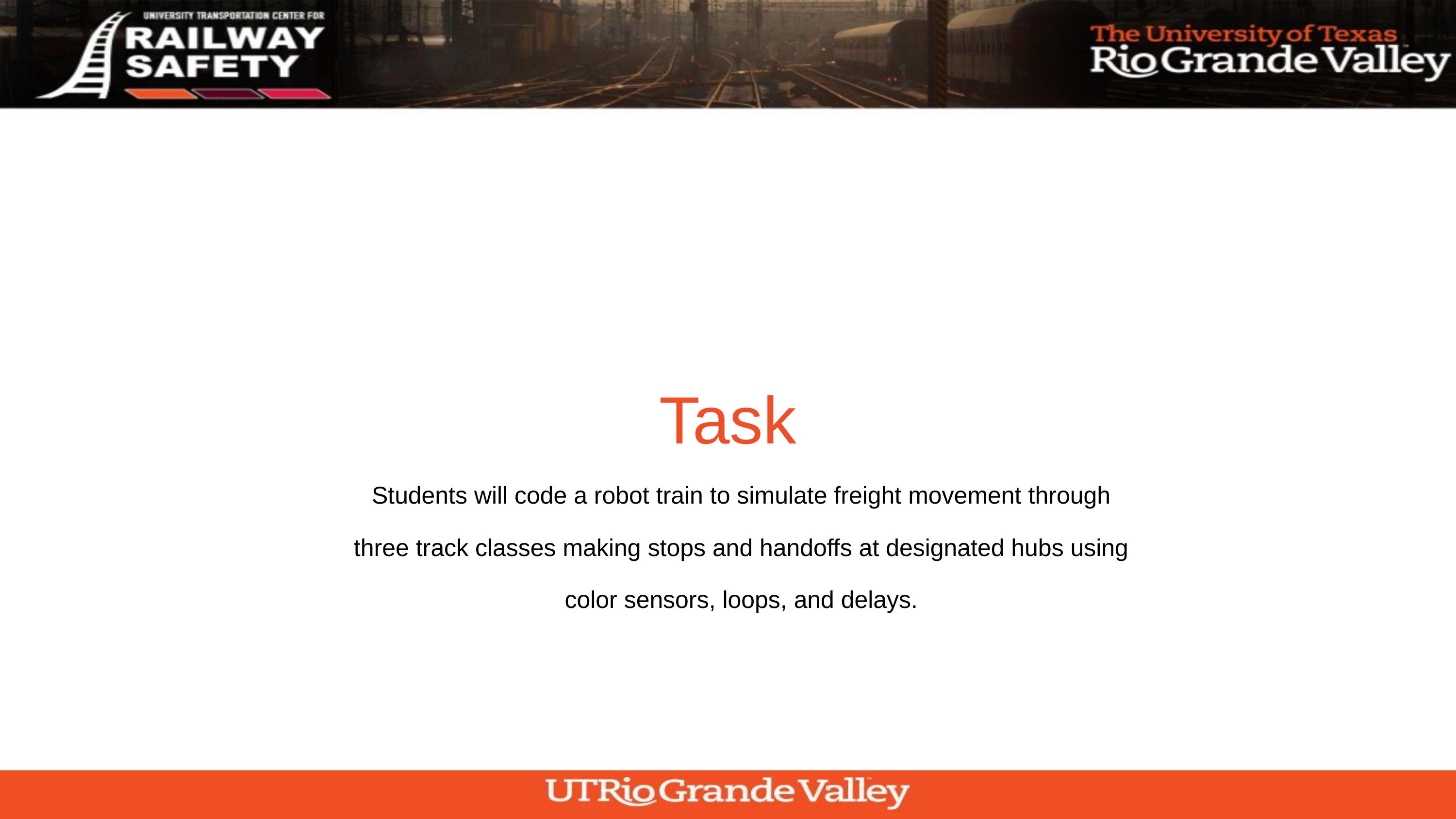

Task
Students will code a robot train to simulate freight movement through three track classes making stops and handoffs at designated hubs using color sensors, loops, and delays.